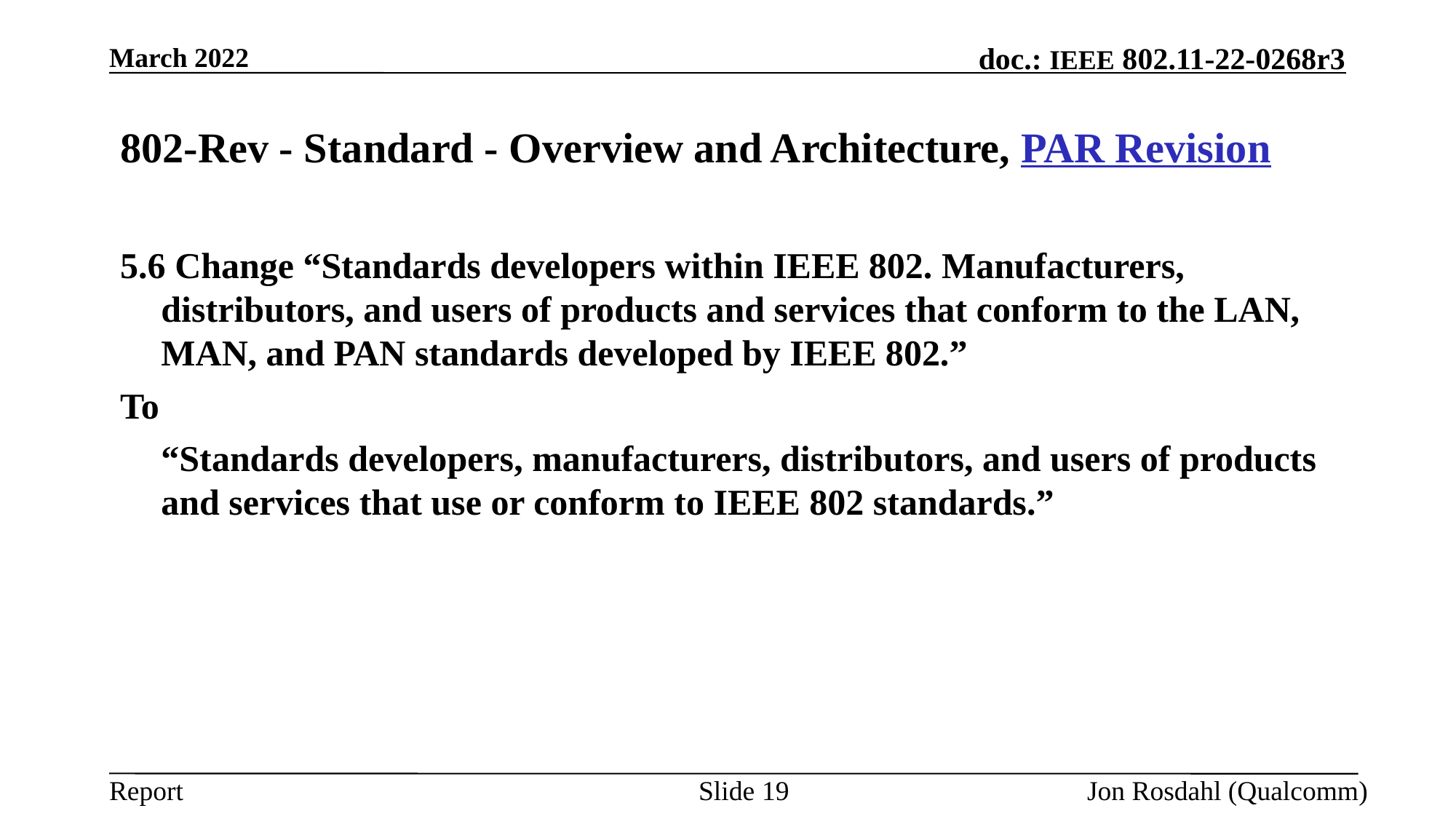

March 2022
# 802-Rev - Standard - Overview and Architecture, PAR Revision
5.6 Change “Standards developers within IEEE 802. Manufacturers, distributors, and users of products and services that conform to the LAN, MAN, and PAN standards developed by IEEE 802.”
To
	“Standards developers, manufacturers, distributors, and users of products and services that use or conform to IEEE 802 standards.”
Slide 19
Jon Rosdahl (Qualcomm)